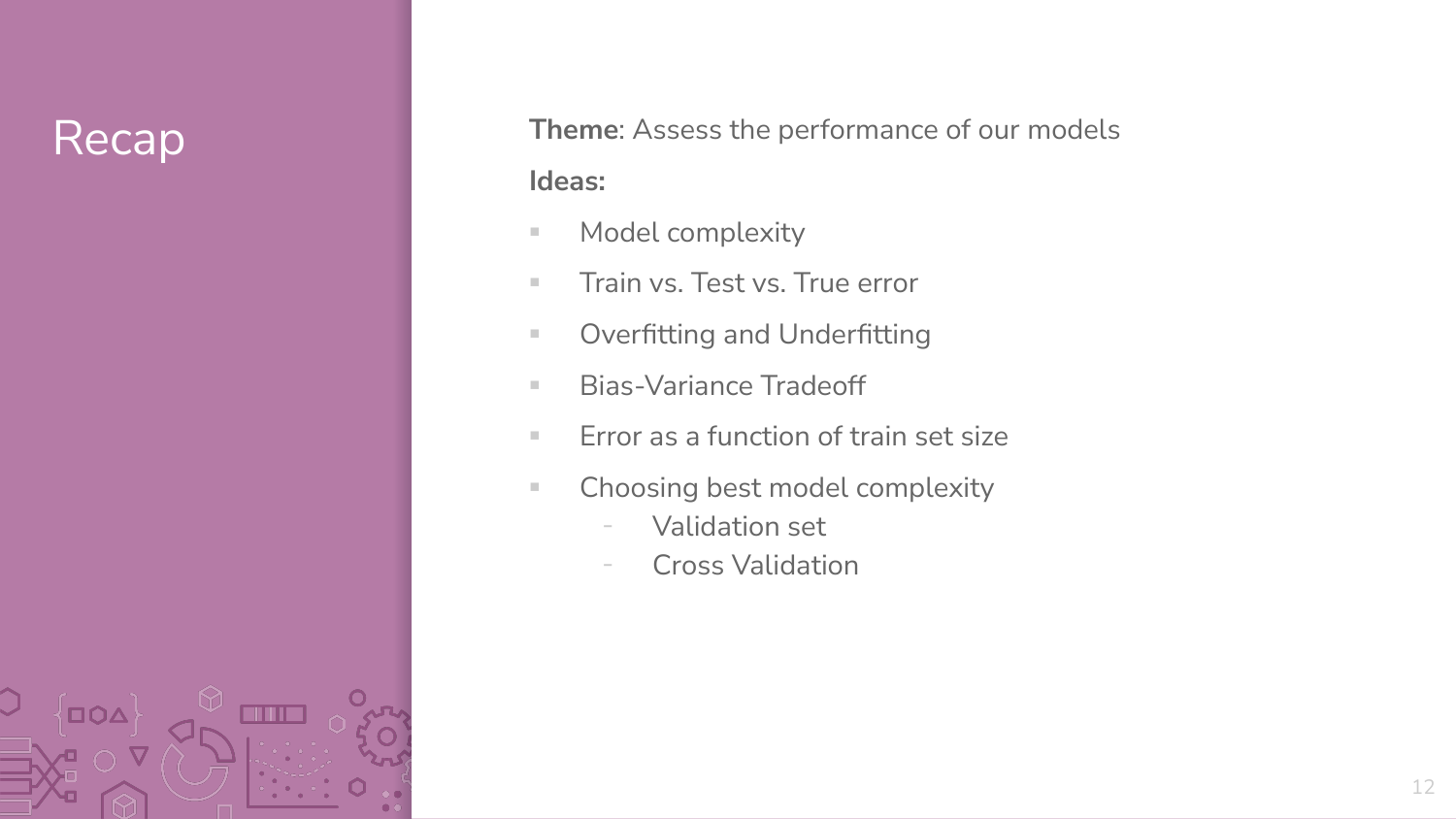

# Recap
Theme: Assess the performance of our models
Ideas:
Model complexity
Train vs. Test vs. True error
Overfitting and Underfitting
Bias-Variance Tradeoff
Error as a function of train set size
Choosing best model complexity
Validation set
Cross Validation

12